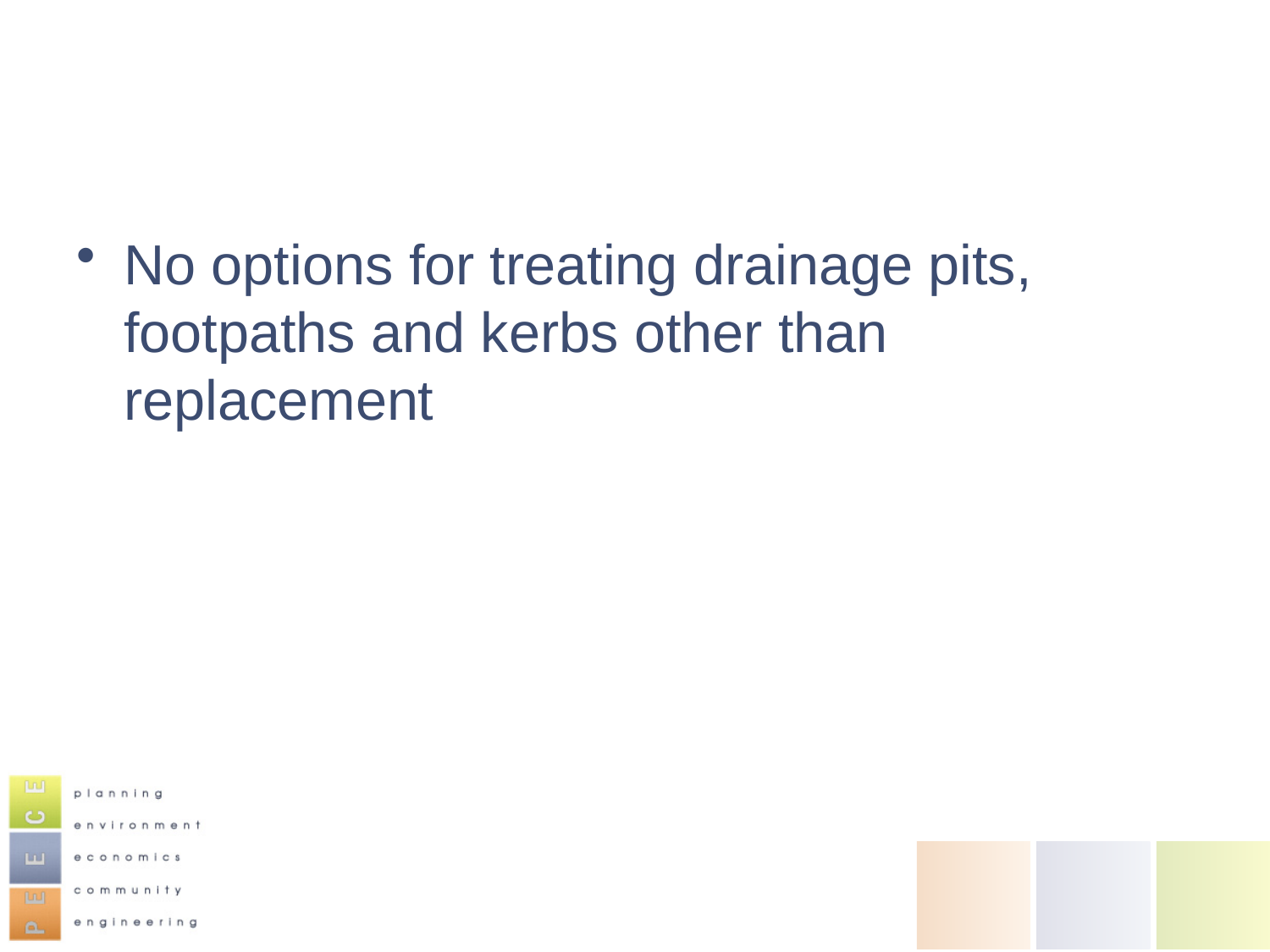

#
No options for treating drainage pits, footpaths and kerbs other than replacement